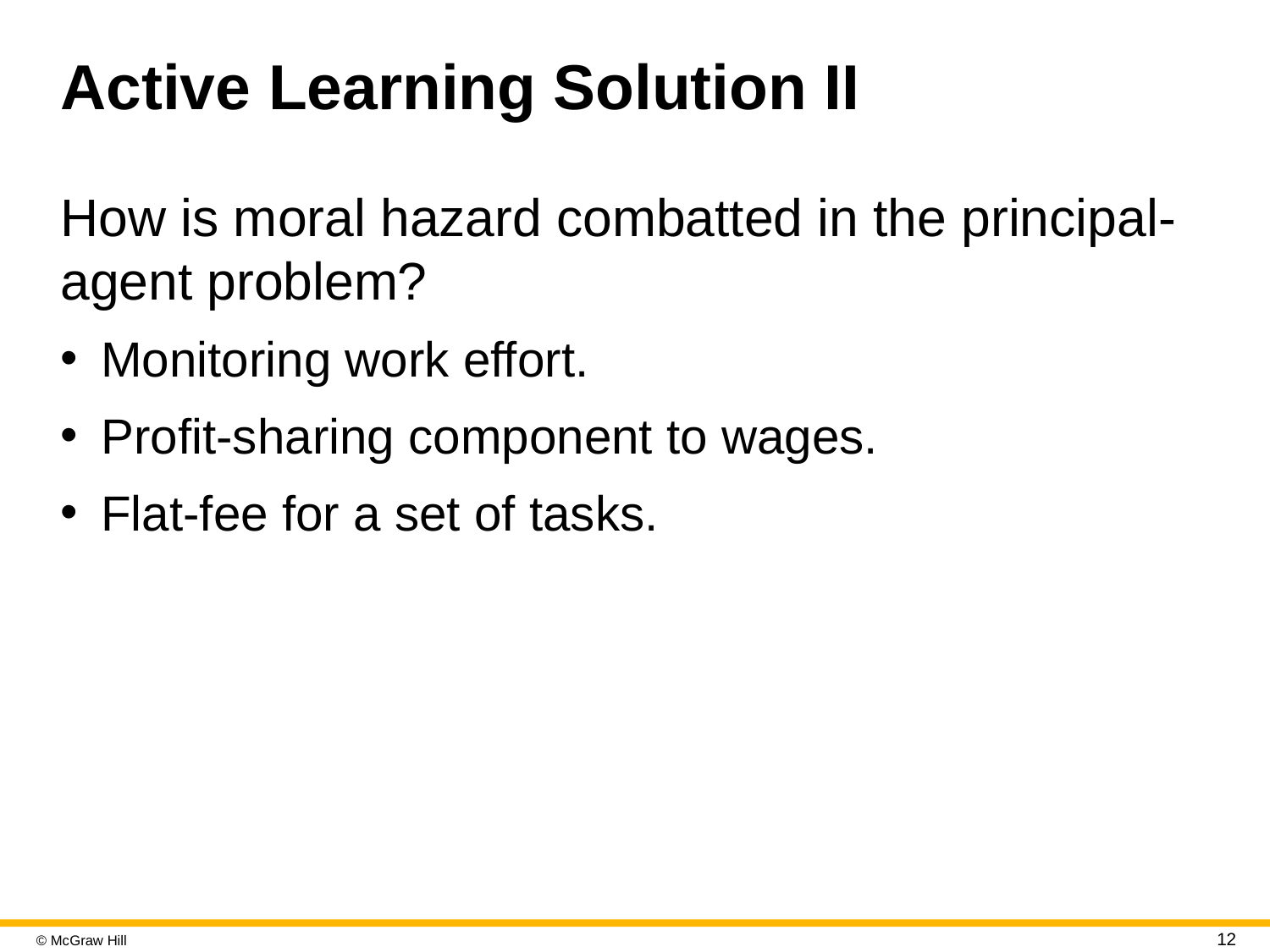

# Active Learning Solution II
How is moral hazard combatted in the principal-agent problem?
Monitoring work effort.
Profit-sharing component to wages.
Flat-fee for a set of tasks.